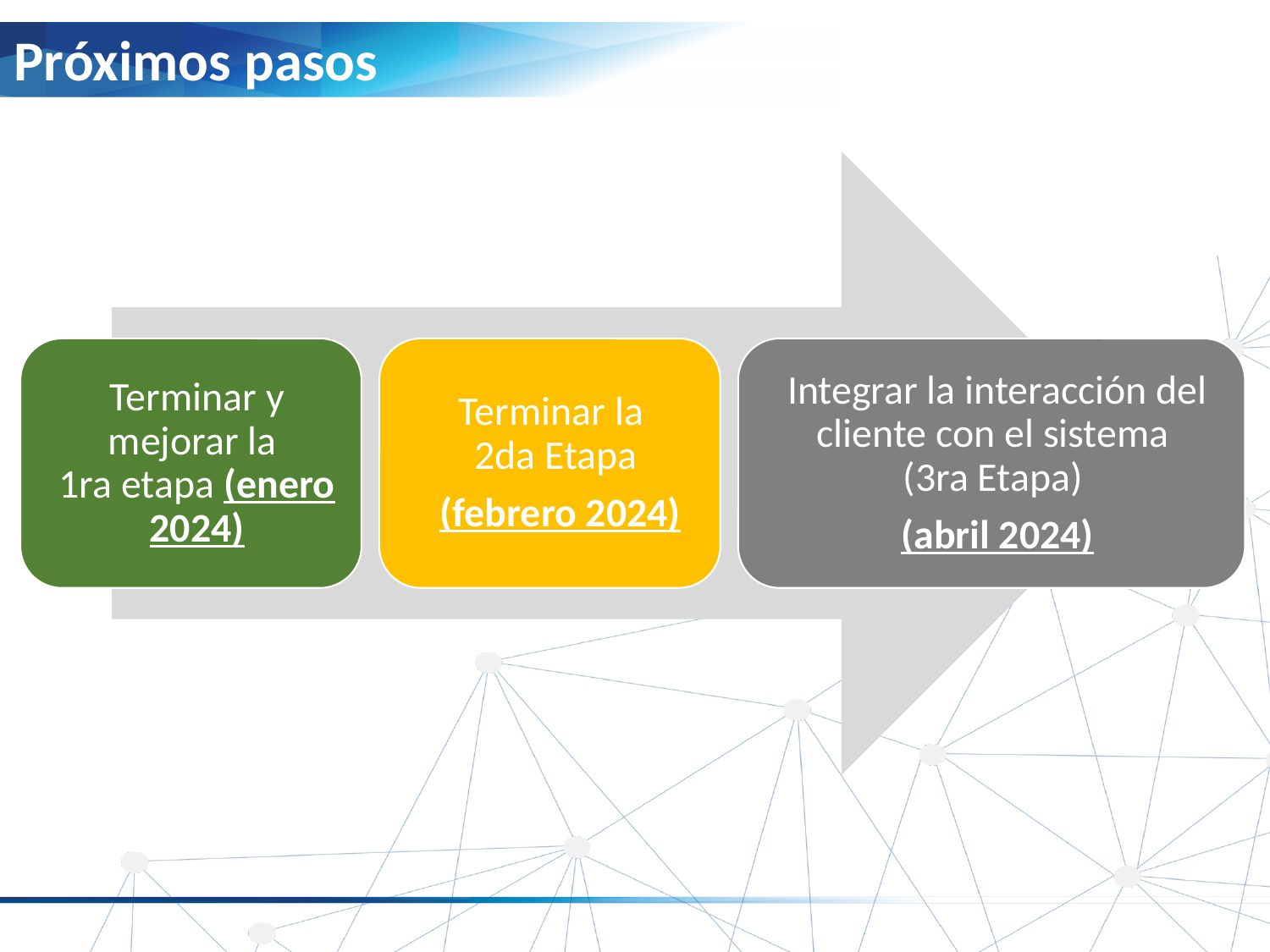

Próximos pasos
Terminar y mejorar la
1ra etapa (enero 2024)
Terminar la
2da Etapa
 (febrero 2024)
Integrar la interacción del cliente con el sistema
(3ra Etapa)
(abril 2024)